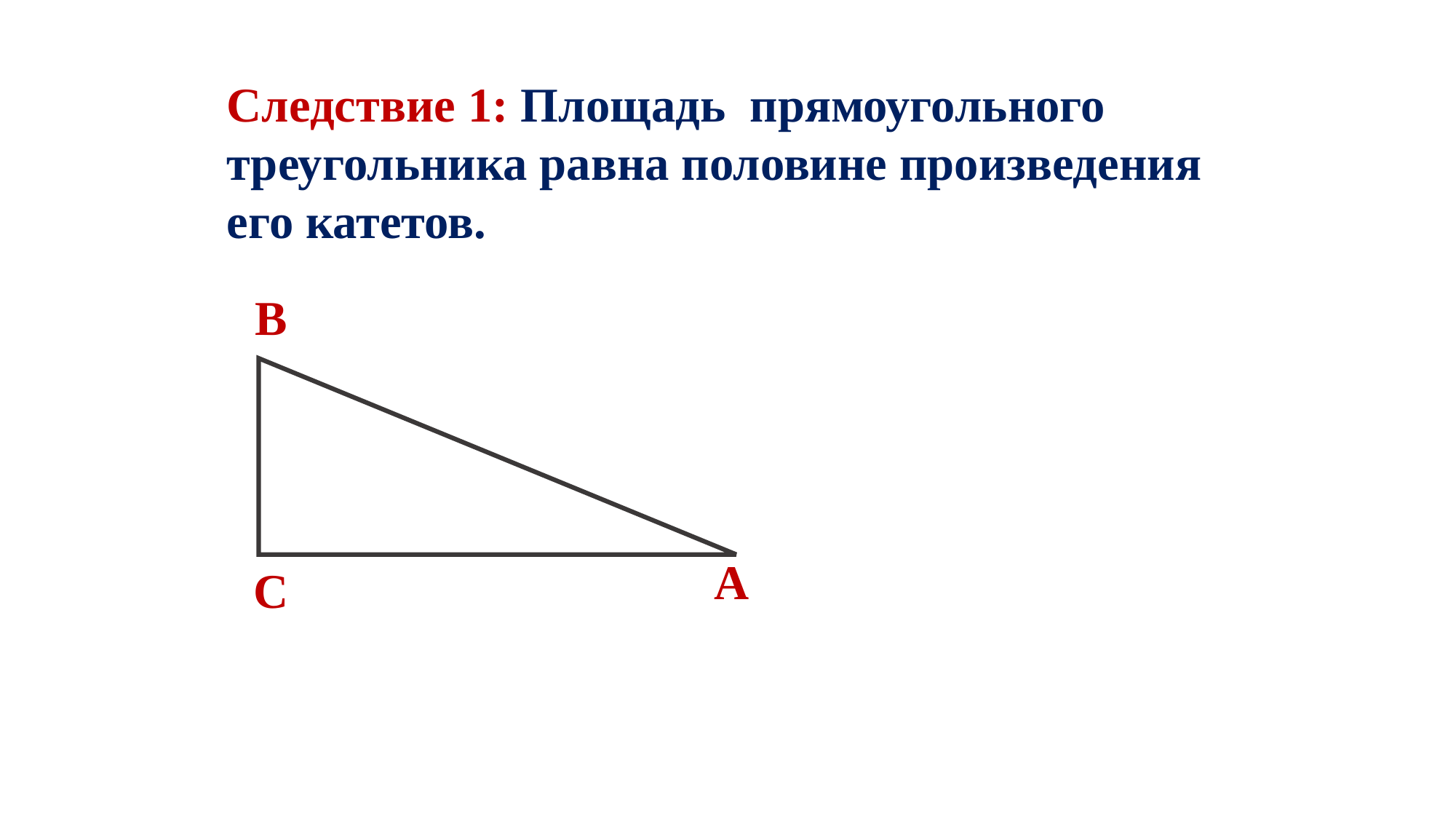

Следствие 1: Площадь  прямоугольного треугольника равна половине произведения его катетов.
В

А
С